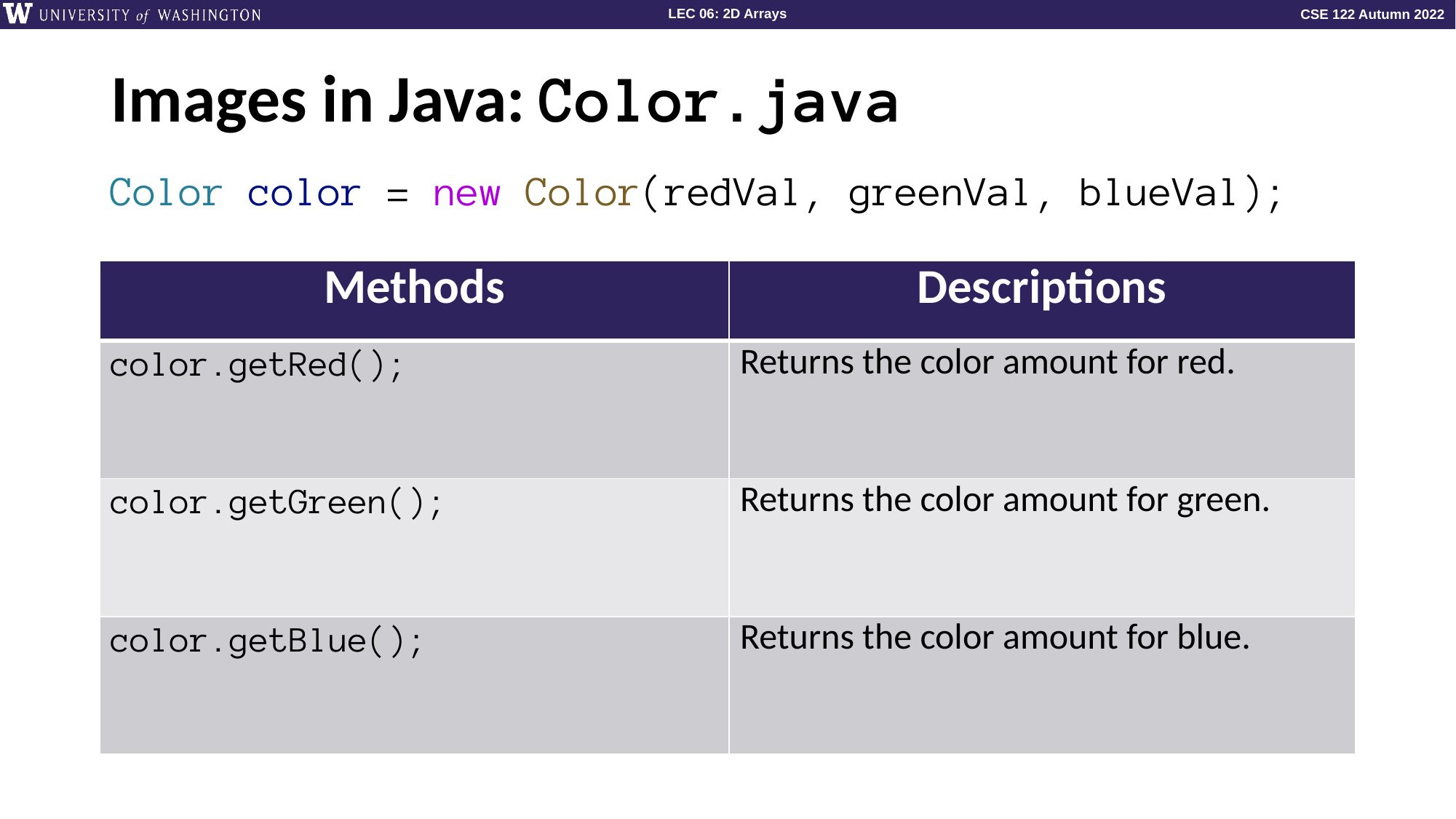

# Images in Java: Color.java
Color color = new Color(redVal, greenVal, blueVal);

| Methods | Descriptions |
| --- | --- |
| color.getRed(); | Returns the color amount for red. |
| color.getGreen(); | Returns the color amount for green. |
| color.getBlue(); | Returns the color amount for blue. |